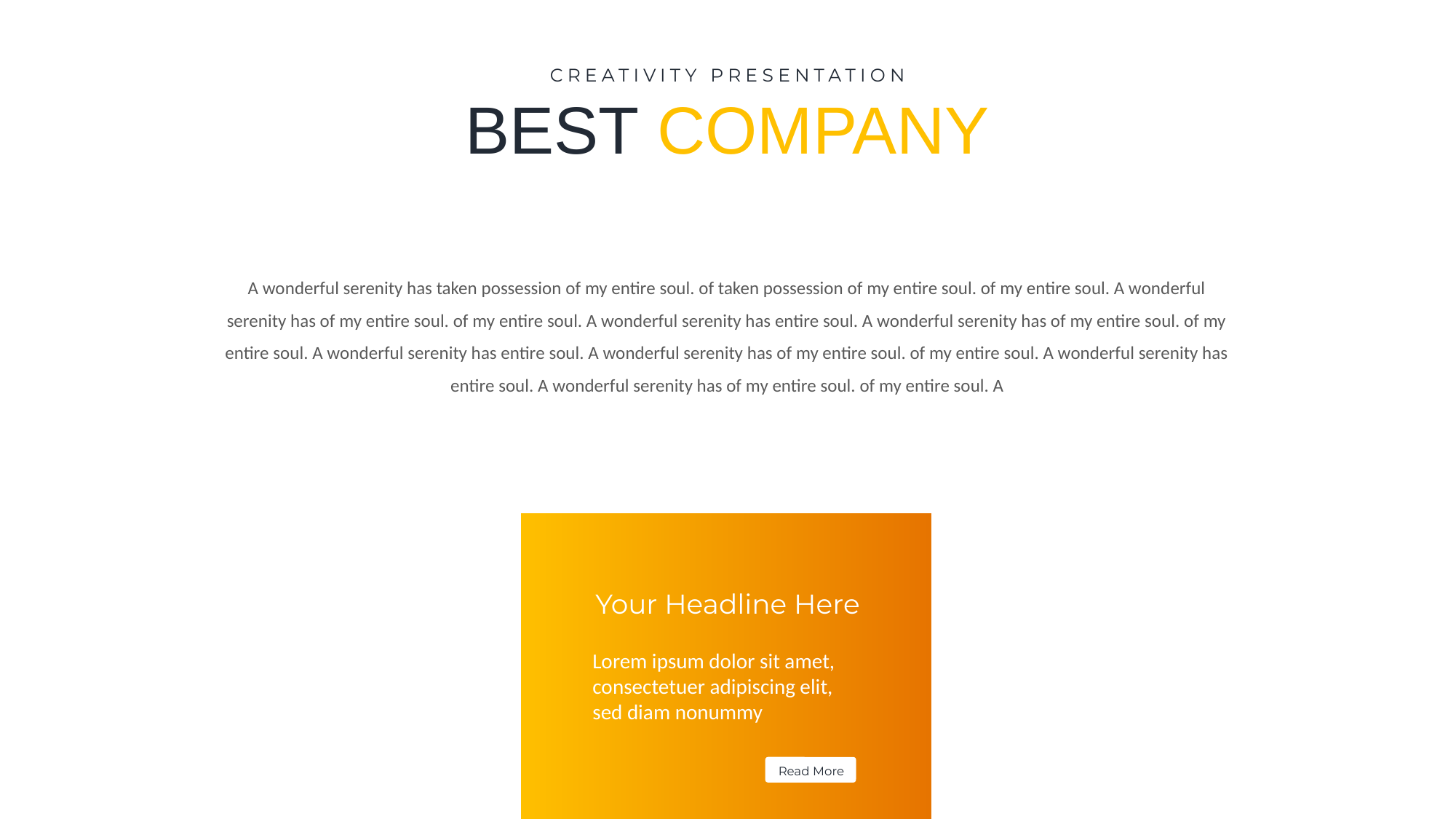

CREATIVITY PRESENTATION
BEST COMPANY
A wonderful serenity has taken possession of my entire soul. of taken possession of my entire soul. of my entire soul. A wonderful serenity has of my entire soul. of my entire soul. A wonderful serenity has entire soul. A wonderful serenity has of my entire soul. of my entire soul. A wonderful serenity has entire soul. A wonderful serenity has of my entire soul. of my entire soul. A wonderful serenity has entire soul. A wonderful serenity has of my entire soul. of my entire soul. A

Your Headline Here
Lorem ipsum dolor sit amet, consectetuer adipiscing elit, sed diam nonummy

Read More